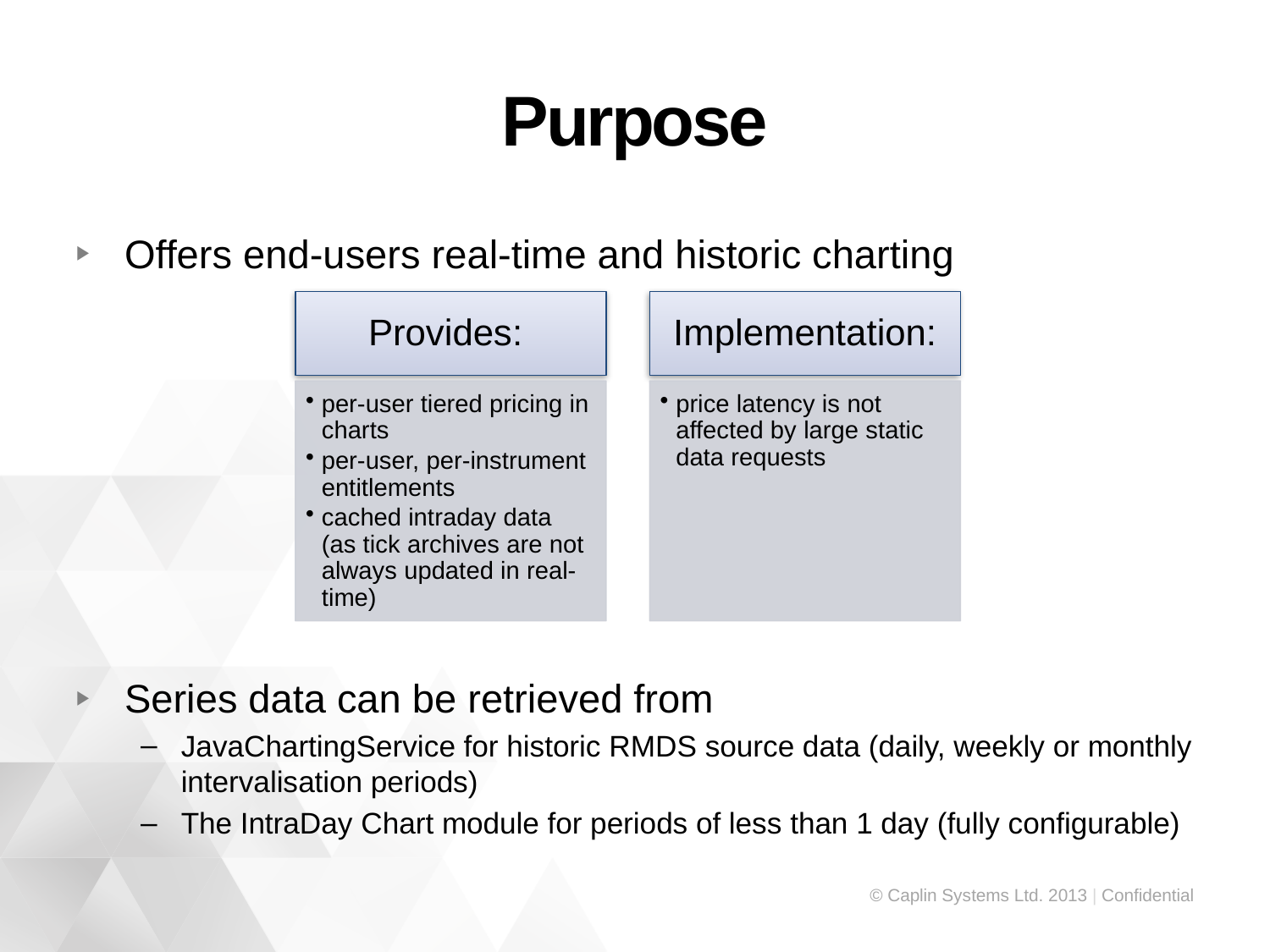

# Purpose
Offers end-users real-time and historic charting

Series data can be retrieved from
JavaChartingService for historic RMDS source data (daily, weekly or monthly intervalisation periods)
The IntraDay Chart module for periods of less than 1 day (fully configurable)
Provides:
per-user tiered pricing in charts
per-user, per-instrument entitlements
cached intraday data
(as tick archives are not always updated in real-time)
Implementation:
price latency is not affected by large static data requests